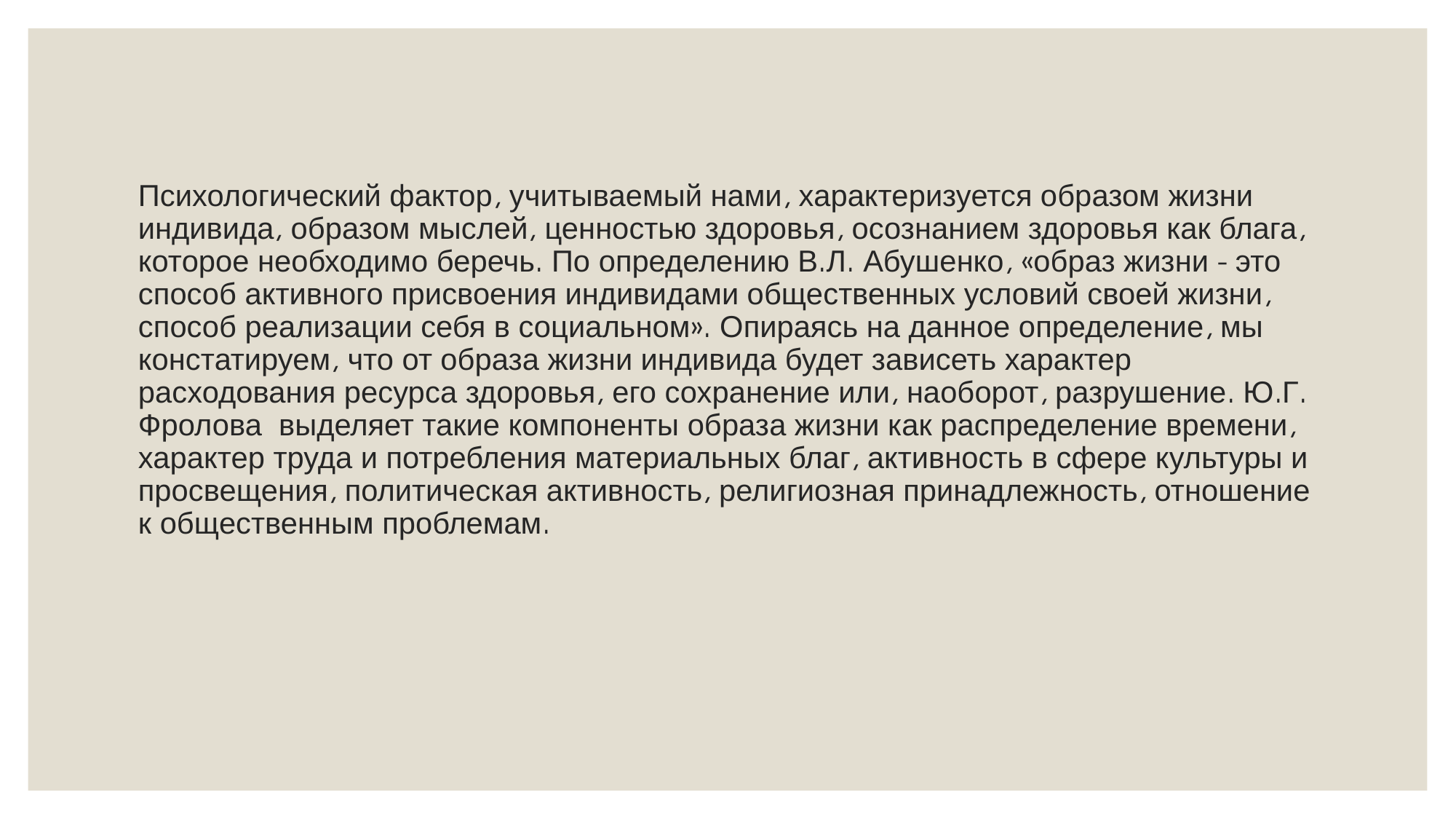

# Психологический фактор, учитываемый нами, характеризуется образом жизни индивида, образом мыслей, ценностью здоровья, осознанием здоровья как блага, которое необходимо беречь. По определению В.Л. Абушенко, «образ жизни - это способ активного присвоения индивидами общественных условий своей жизни, способ реализации себя в социальном». Опираясь на данное определение, мы констатируем, что от образа жизни индивида будет зависеть характер расходования ресурса здоровья, его сохранение или, наоборот, разрушение. Ю.Г. Фролова  выделяет такие компоненты образа жизни как распределение времени, характер труда и потребления материальных благ, активность в сфере культуры и просвещения, политическая активность, религиозная принадлежность, отношение к общественным проблемам.